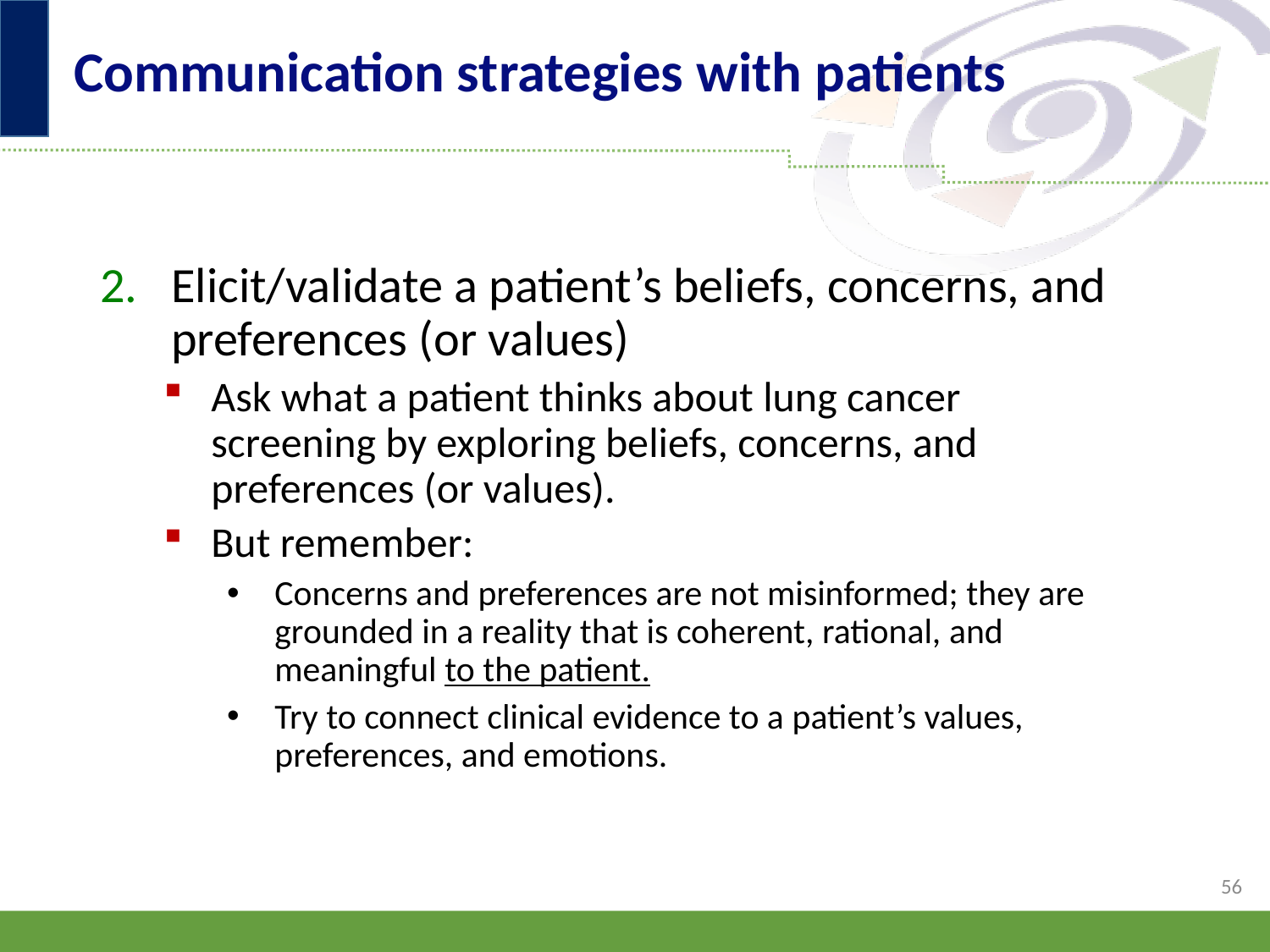

# Communication strategies with patients
Elicit/validate a patient’s beliefs, concerns, and preferences (or values)
Ask what a patient thinks about lung cancer screening by exploring beliefs, concerns, and preferences (or values).
But remember:
Concerns and preferences are not misinformed; they are grounded in a reality that is coherent, rational, and meaningful to the patient.
Try to connect clinical evidence to a patient’s values, preferences, and emotions.
56